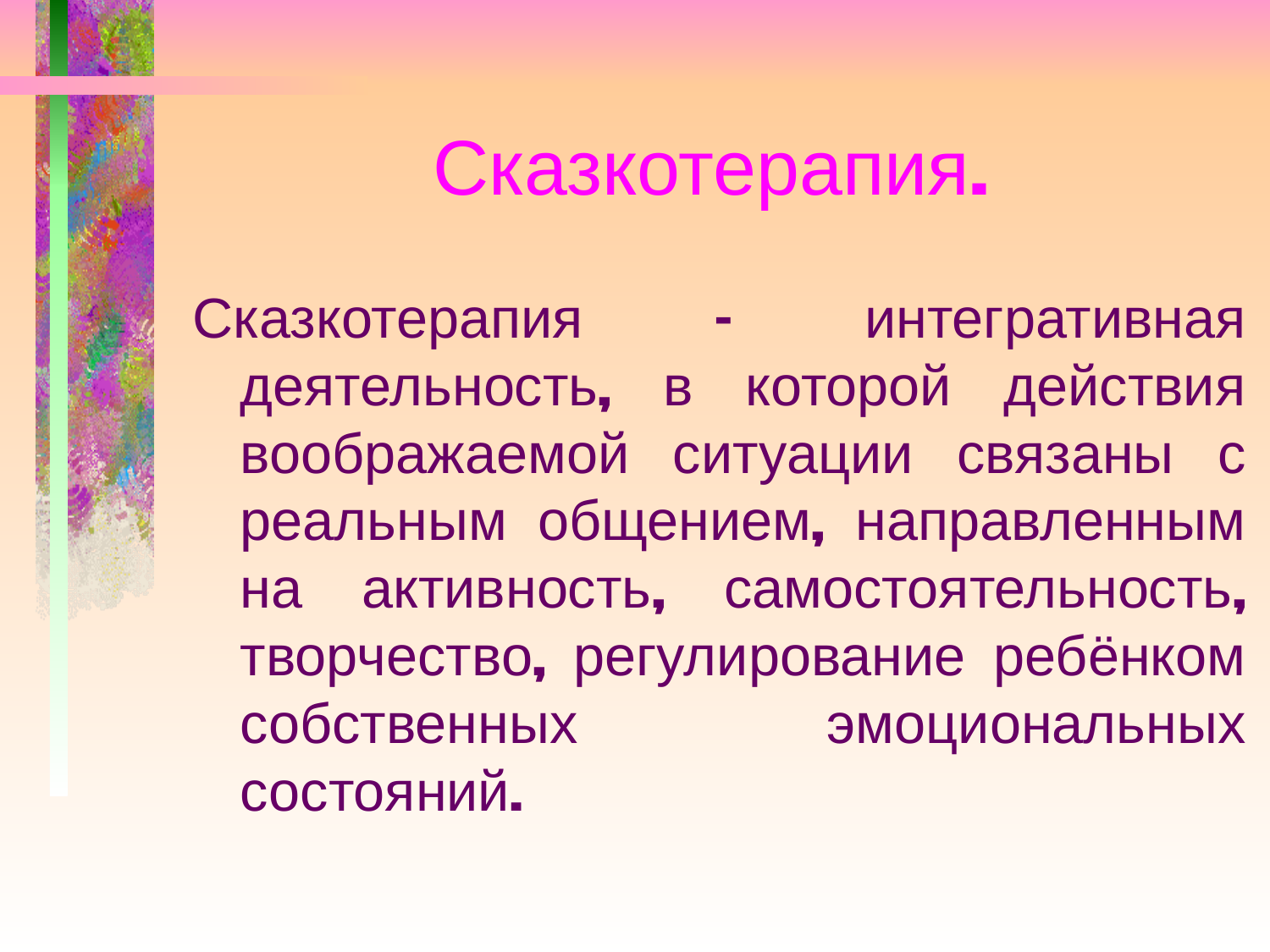

# Сказкотерапия.
Сказкотерапия – интегративная деятельность, в которой действия воображаемой ситуации связаны с реальным общением, направленным на активность, самостоятельность, творчество, регулирование ребёнком собственных эмоциональных состояний.